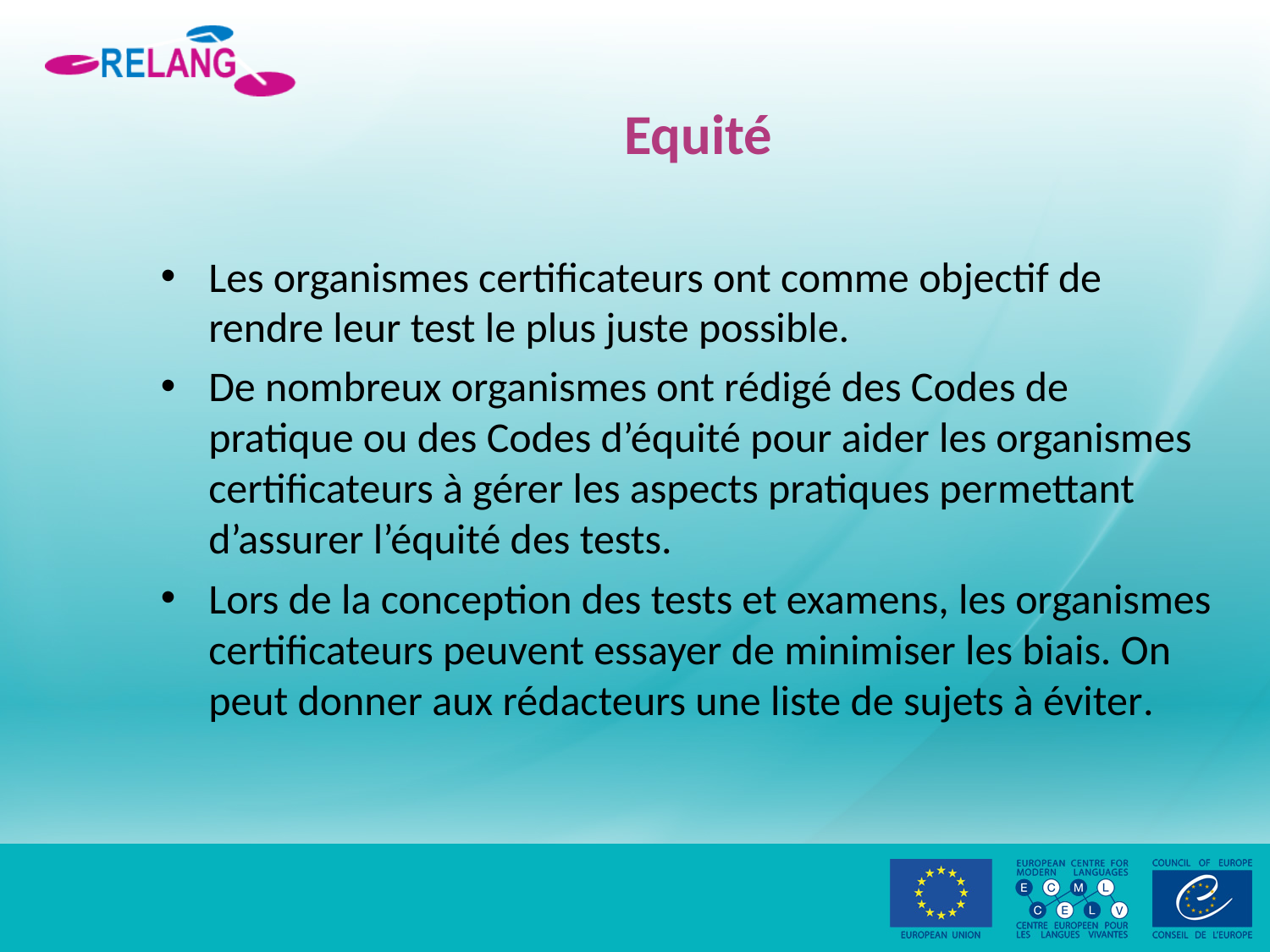

# Equité
Les organismes certificateurs ont comme objectif de rendre leur test le plus juste possible.
De nombreux organismes ont rédigé des Codes de pratique ou des Codes d’équité pour aider les organismes certificateurs à gérer les aspects pratiques permettant d’assurer l’équité des tests.
Lors de la conception des tests et examens, les organismes certificateurs peuvent essayer de minimiser les biais. On peut donner aux rédacteurs une liste de sujets à éviter.